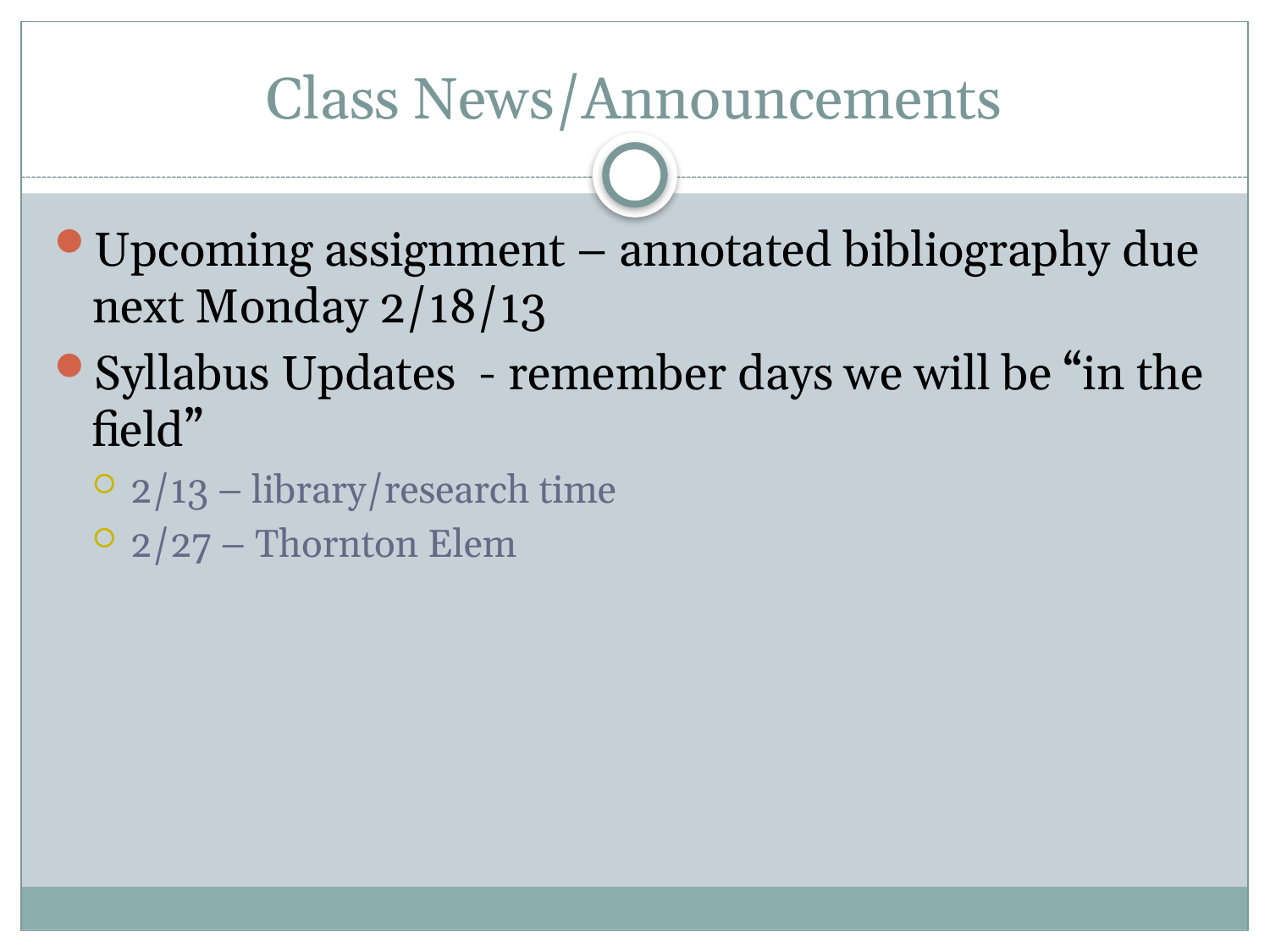

# Class News/Announcements
Upcoming assignment – annotated bibliography due next Monday 2/18/13
Syllabus Updates  - remember days we will be “in the field”
2/13 – library/research time
2/27 – Thornton Elem